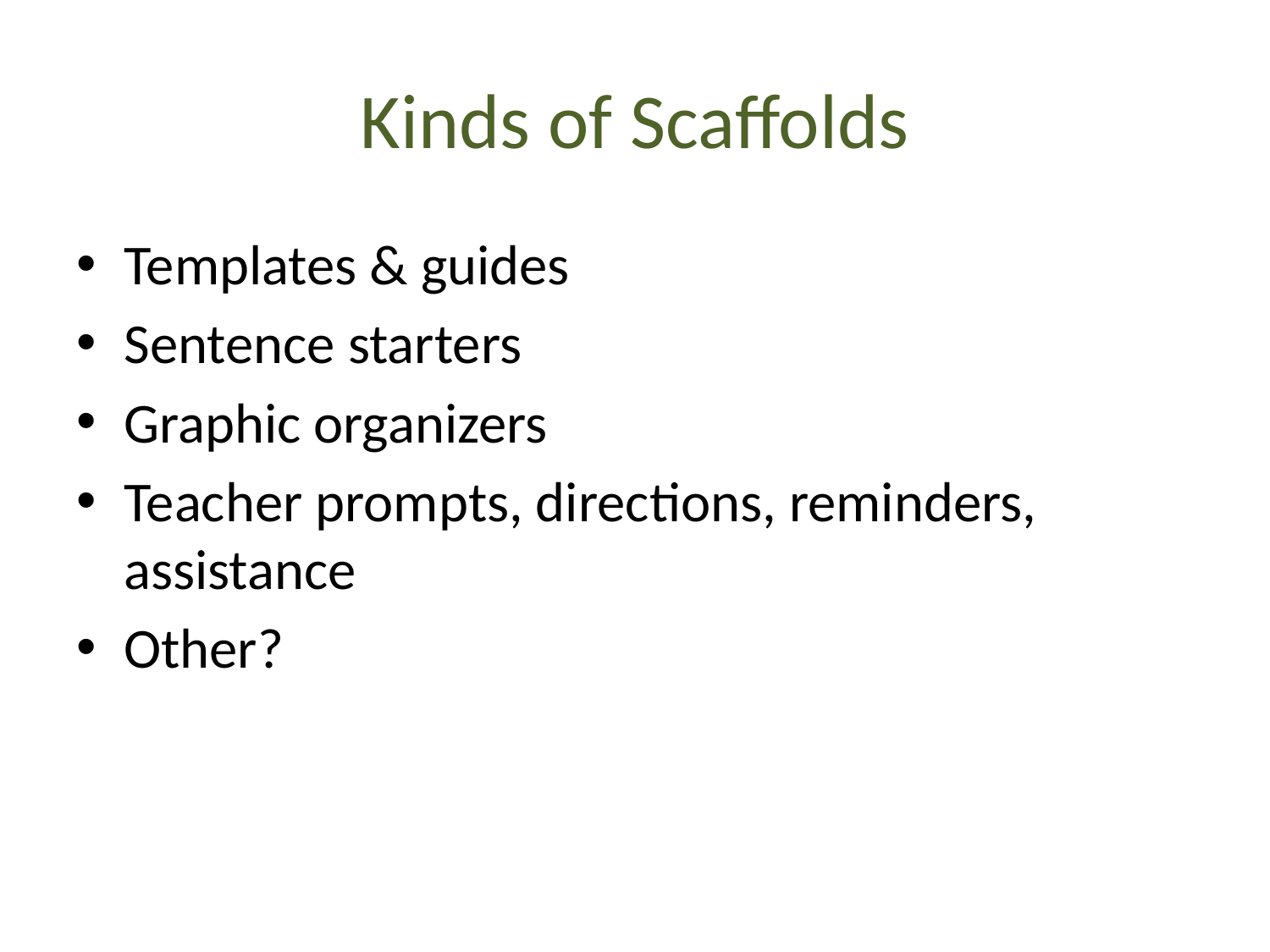

# Kinds of Scaffolds
Templates & guides
Sentence starters
Graphic organizers
Teacher prompts, directions, reminders, assistance
Other?